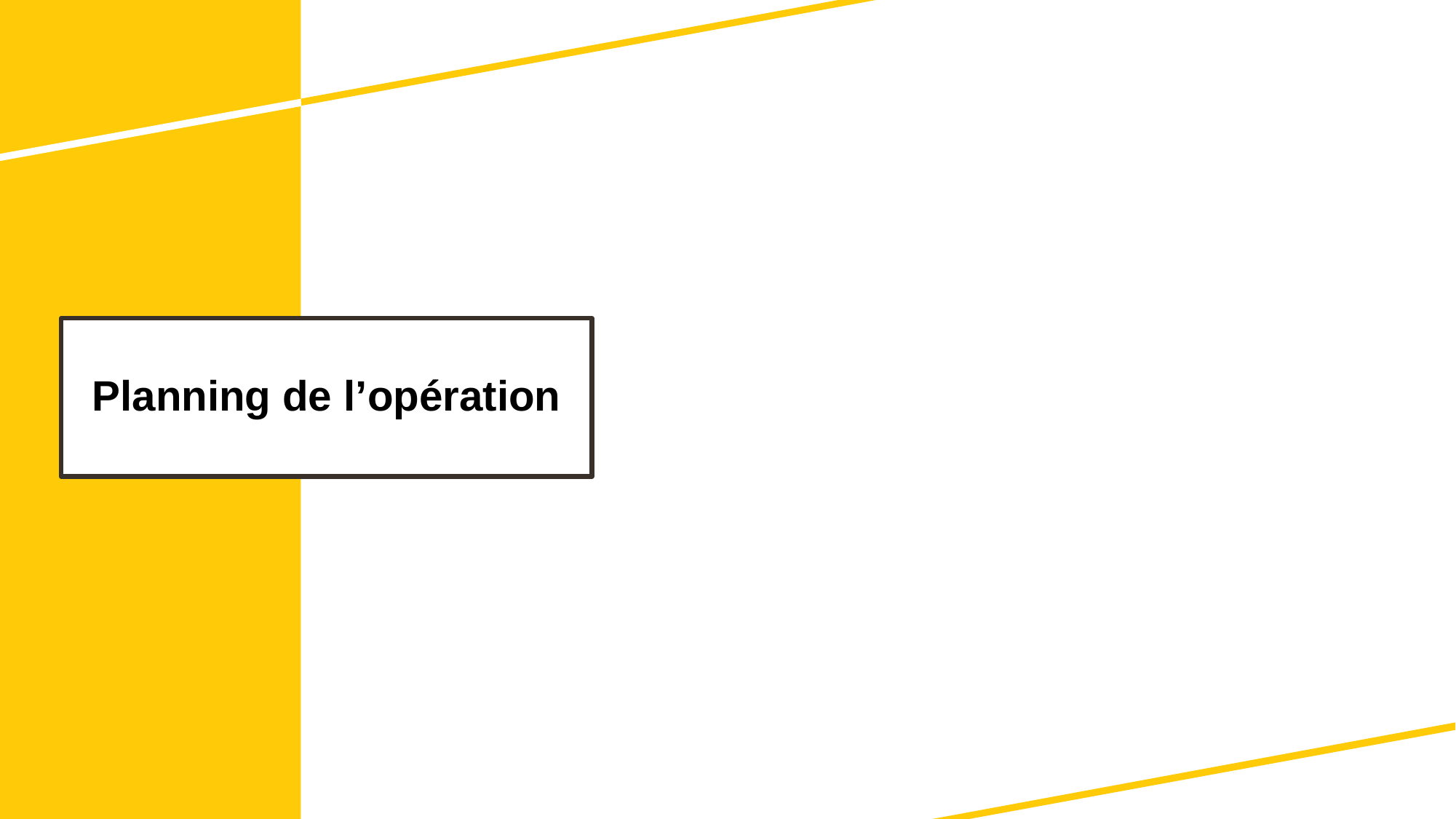

# Planning de l’opération
Contexte et objectif de l’étude